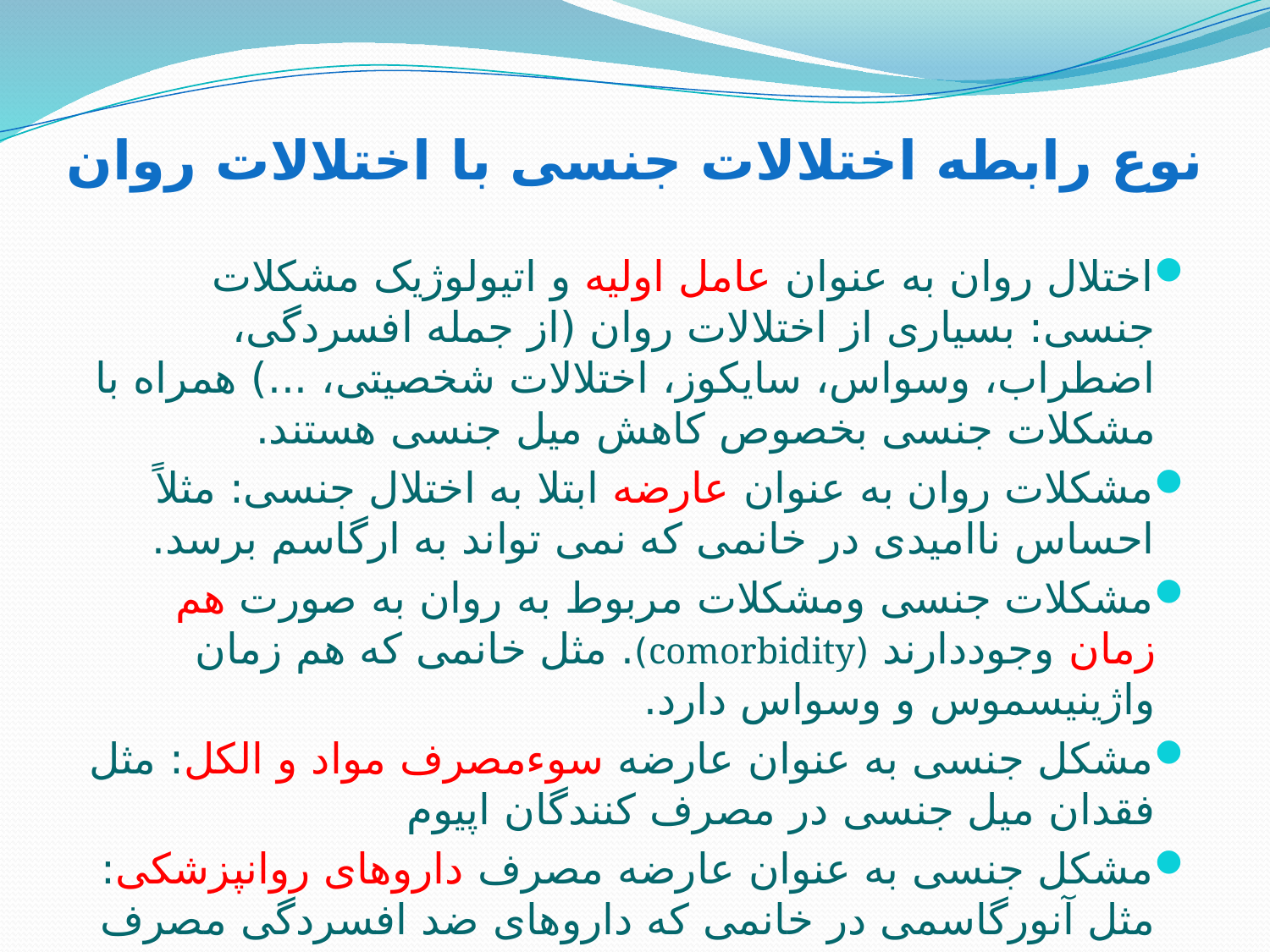

# نوع رابطه اختلالات جنسی با اختلالات روان
اختلال روان به عنوان عامل اولیه و اتیولوژیک مشکلات جنسی: بسیاری از اختلالات روان (از جمله افسردگی، اضطراب، وسواس، سایکوز، اختلالات شخصیتی، ...) همراه با مشکلات جنسی بخصوص کاهش میل جنسی هستند.
مشکلات روان به عنوان عارضه ابتلا به اختلال جنسی: مثلاً احساس ناامیدی در خانمی که نمی تواند به ارگاسم برسد.
مشکلات جنسی ومشکلات مربوط به روان به صورت هم زمان وجوددارند (comorbidity). مثل خانمی که هم زمان واژینیسموس و وسواس دارد.
مشکل جنسی به عنوان عارضه سوءمصرف مواد و الکل: مثل فقدان میل جنسی در مصرف کنندگان اپیوم
مشکل جنسی به عنوان عارضه مصرف داروهای روانپزشکی: مثل آنورگاسمی در خانمی که داروهای ضد افسردگی مصرف می کند.